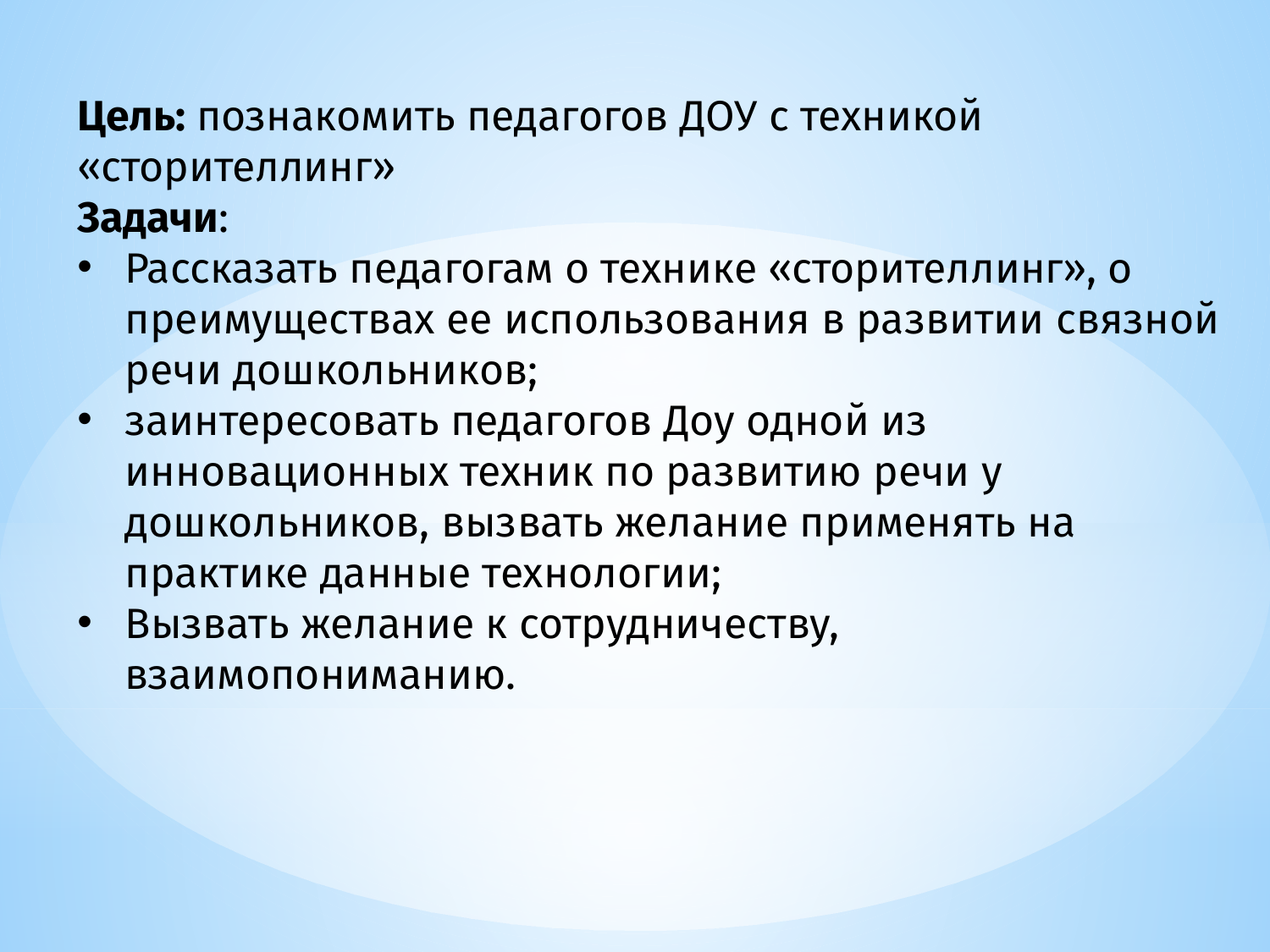

Цель: познакомить педагогов ДОУ с техникой «сторителлинг»
Задачи:
Рассказать педагогам о технике «сторителлинг», о преимуществах ее использования в развитии связной речи дошкольников;
заинтересовать педагогов Доу одной из инновационных техник по развитию речи у дошкольников, вызвать желание применять на практике данные технологии;
Вызвать желание к сотрудничеству, взаимопониманию.